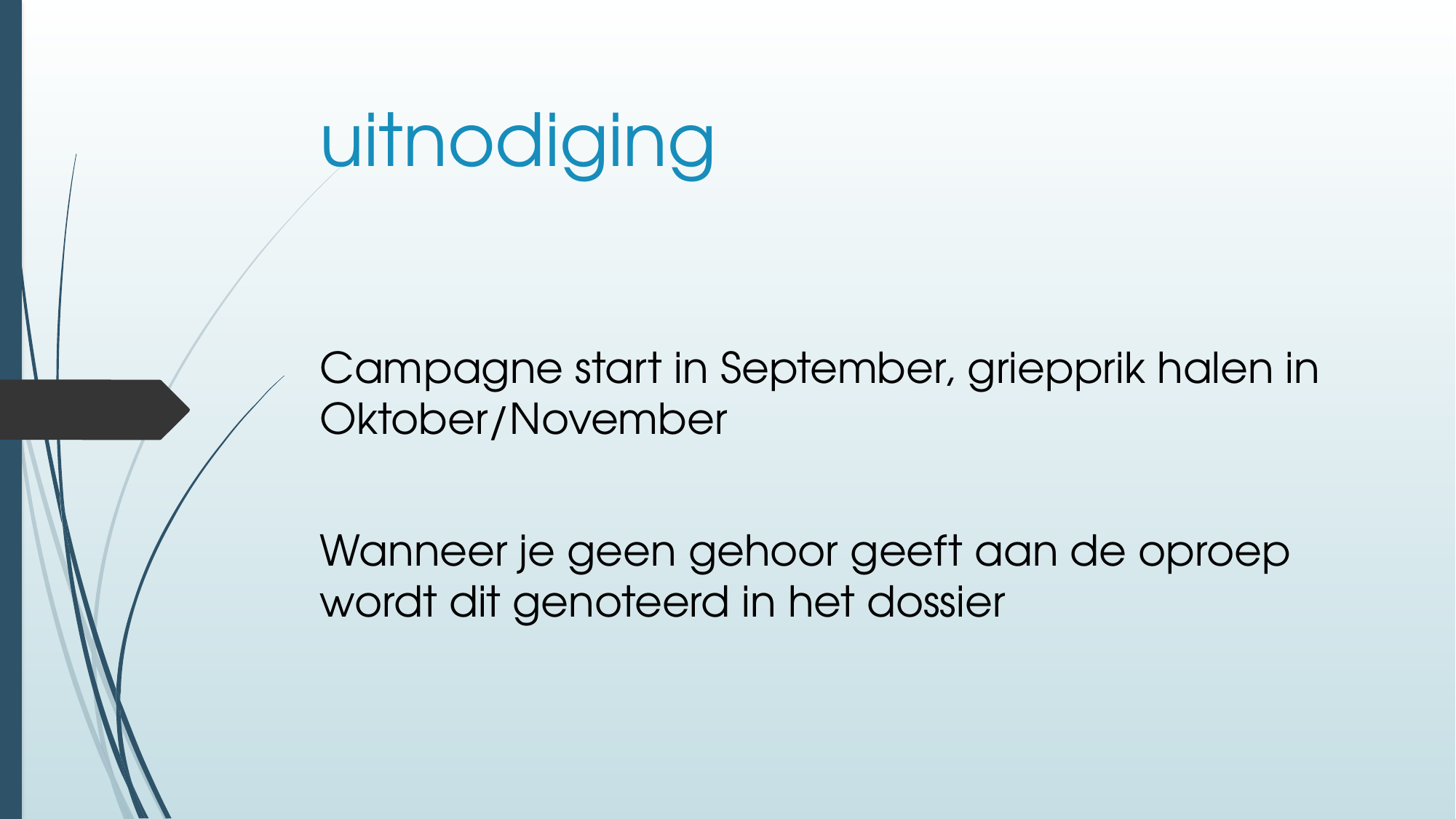

# uitnodiging
Campagne start in September, griepprik halen in Oktober/November

Wanneer je geen gehoor geeft aan de oproep wordt dit genoteerd in het dossier